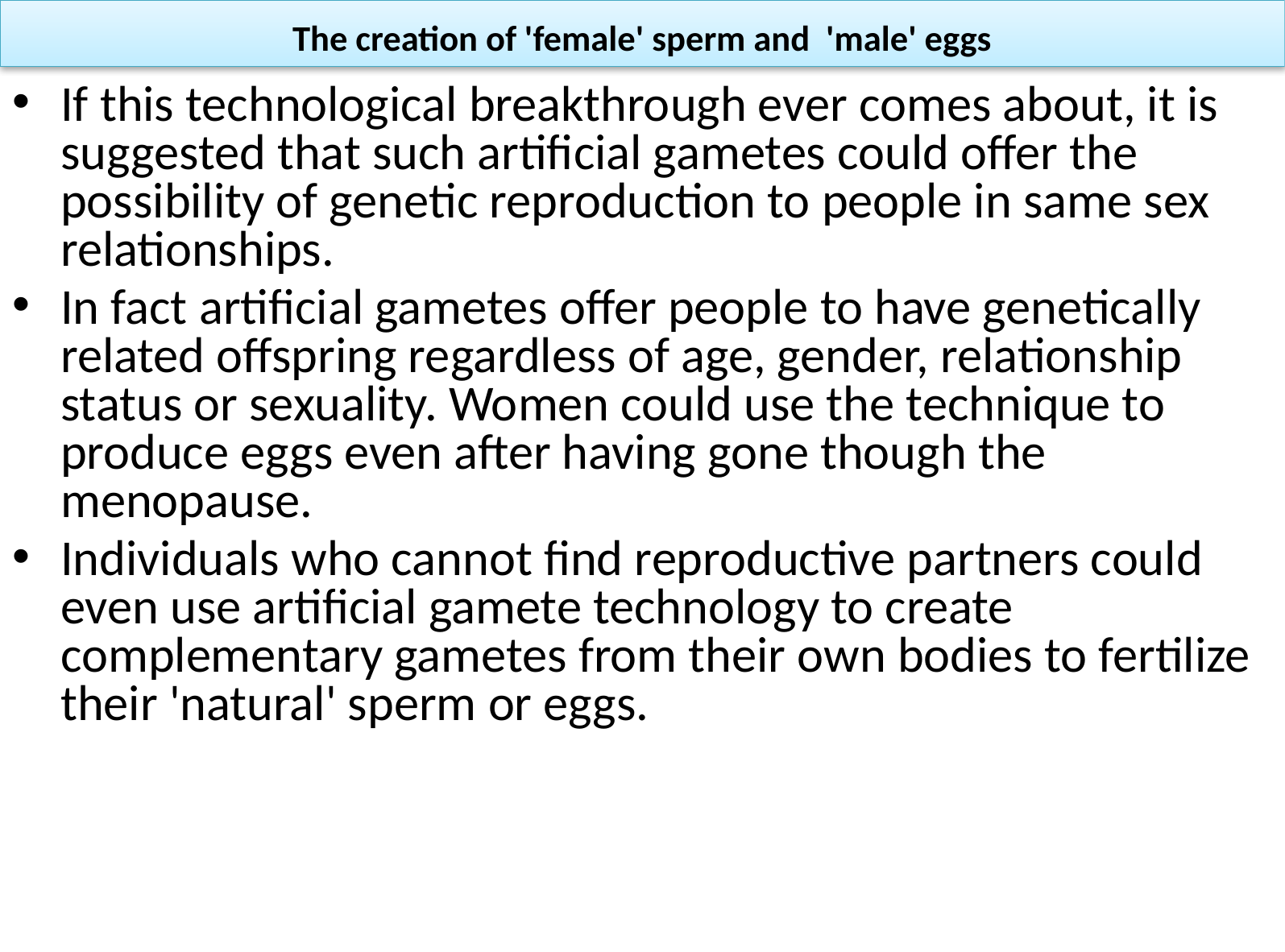

# The creation of 'female' sperm and  'male' eggs
If this technological breakthrough ever comes about, it is suggested that such artificial gametes could offer the possibility of genetic reproduction to people in same sex relationships.
In fact artificial gametes offer people to have genetically related offspring regardless of age, gender, relationship status or sexuality. Women could use the technique to produce eggs even after having gone though the menopause.
Individuals who cannot find reproductive partners could even use artificial gamete technology to create complementary gametes from their own bodies to fertilize their 'natural' sperm or eggs.